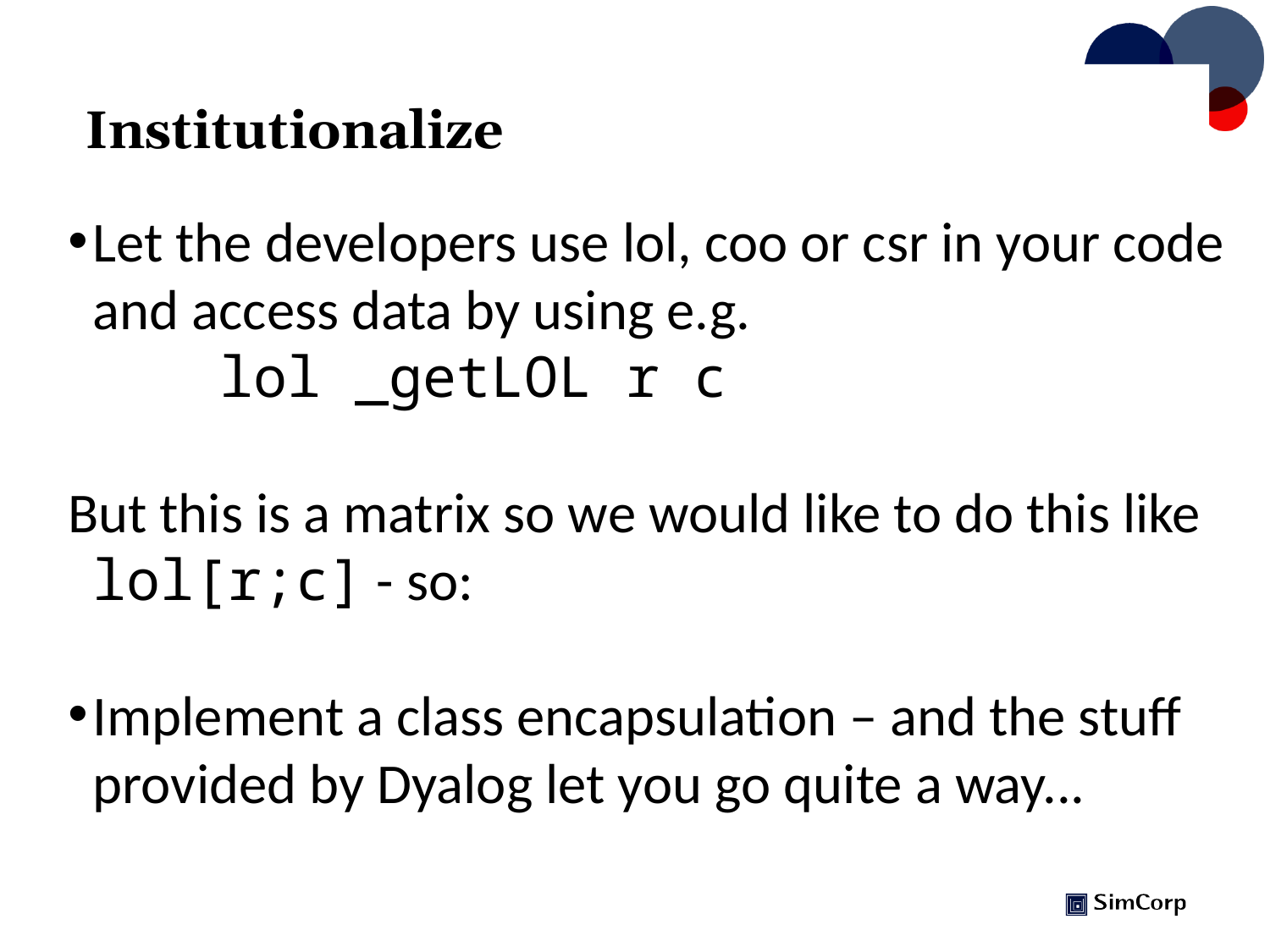

# Institutionalize
Let the developers use lol, coo or csr in your code and access data by using e.g.
		lol _getLOL r c

But this is a matrix so we would like to do this like lol[r;c] - so:

Implement a class encapsulation – and the stuff provided by Dyalog let you go quite a way...